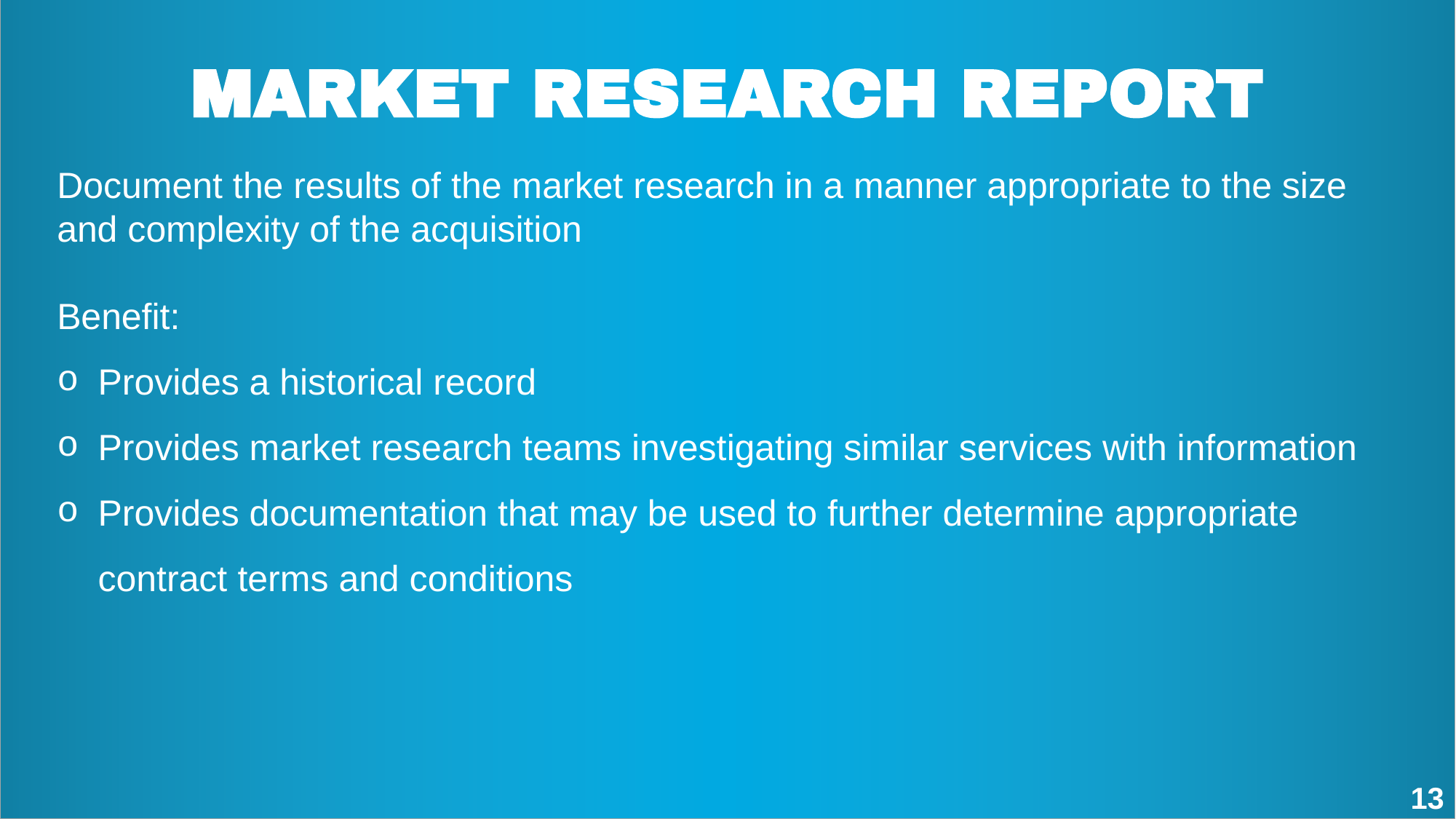

MARKET RESEARCH REPORT
Document the results of the market research in a manner appropriate to the size and complexity of the acquisition

Benefit:
Provides a historical record
Provides market research teams investigating similar services with information
Provides documentation that may be used to further determine appropriate contract terms and conditions
13